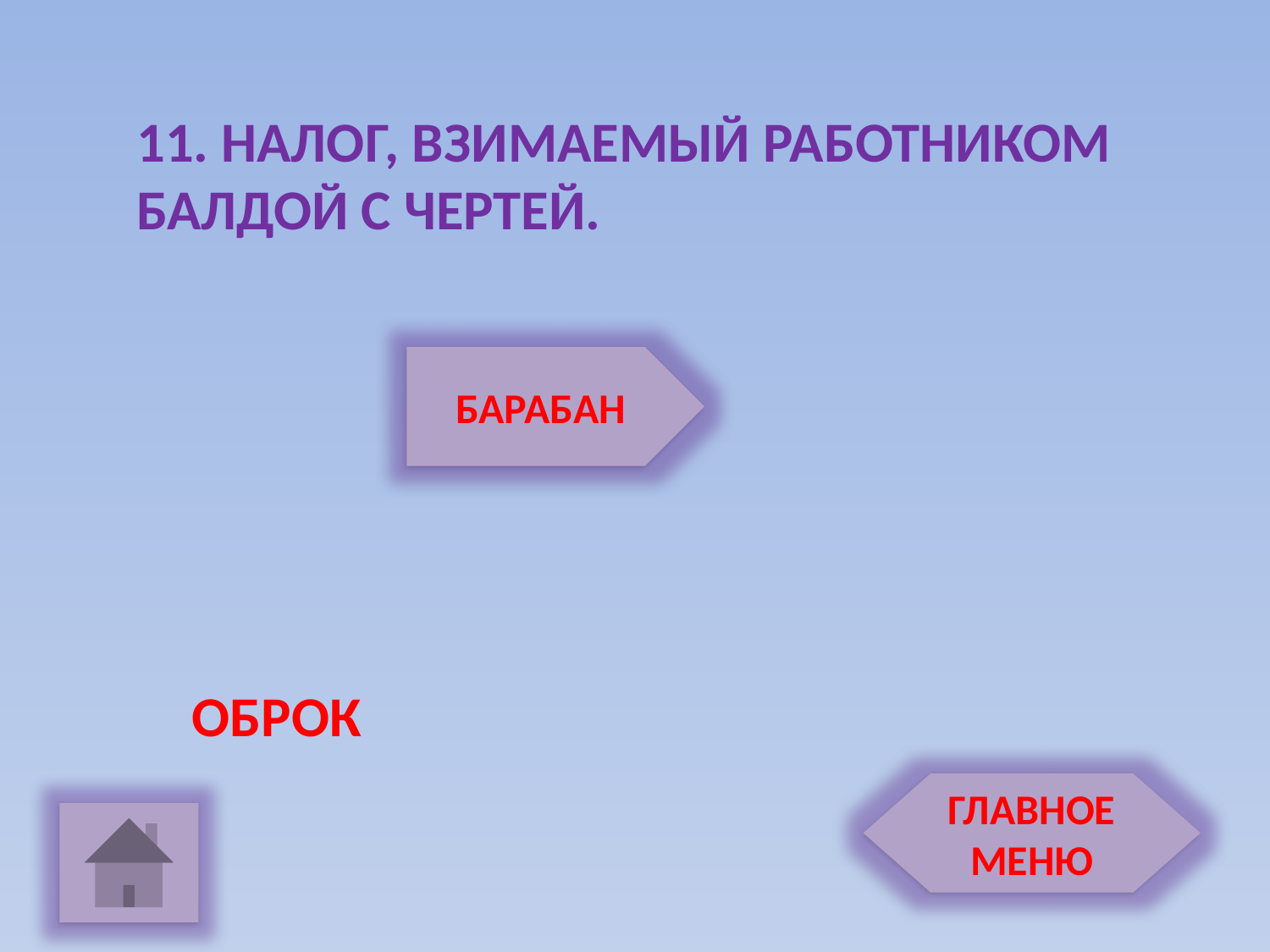

11. НАЛОГ, ВЗИМАЕМЫЙ РАБОТНИКОМ
БАЛДОЙ С ЧЕРТЕЙ.
БАРАБАН
ОБРОК
ГЛАВНОЕ МЕНЮ